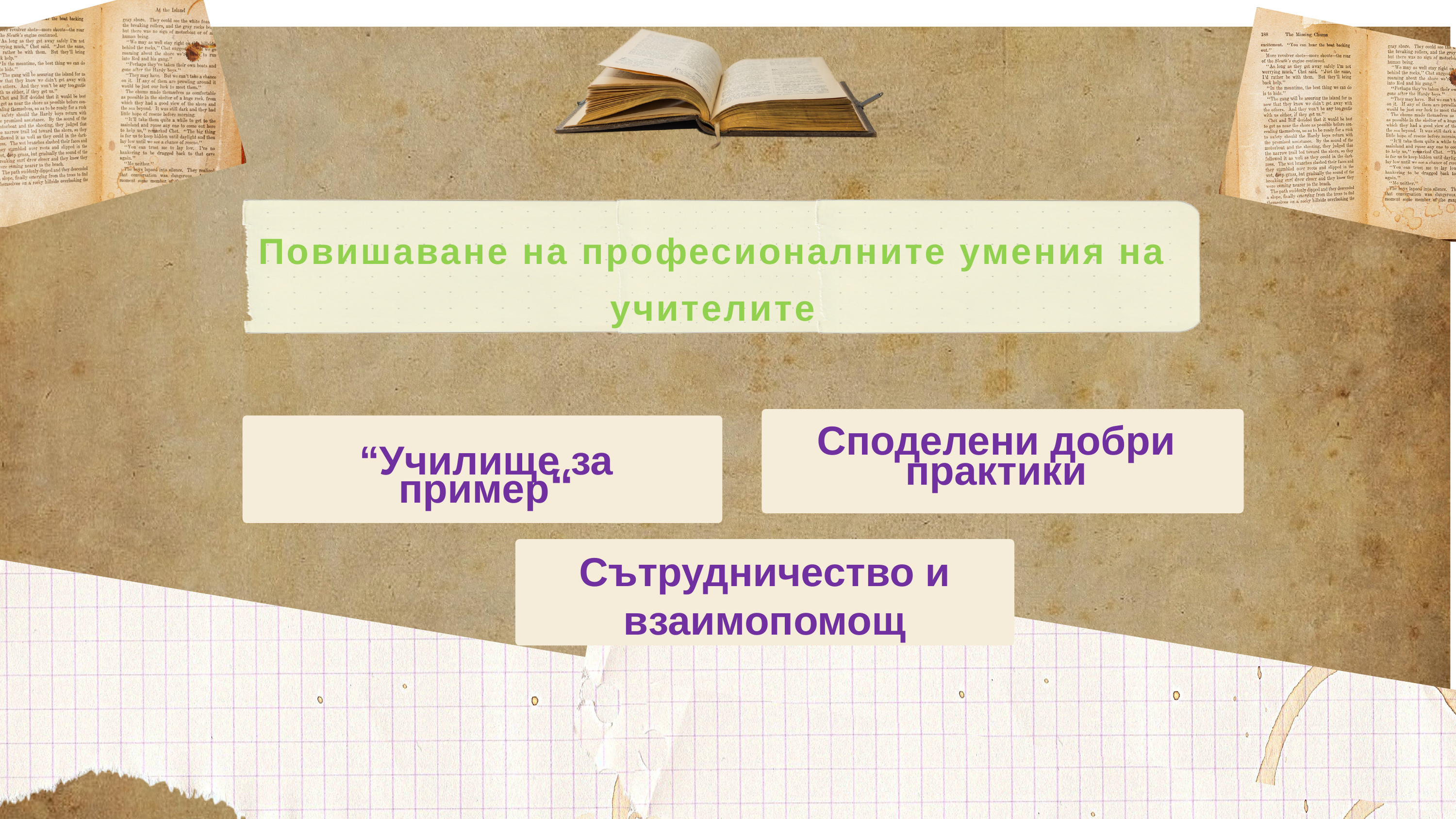

Повишаване на професионалните умения на учителите

Споделени добри практики
“Училище за пример“

Сътрудничество и взаимопомощ